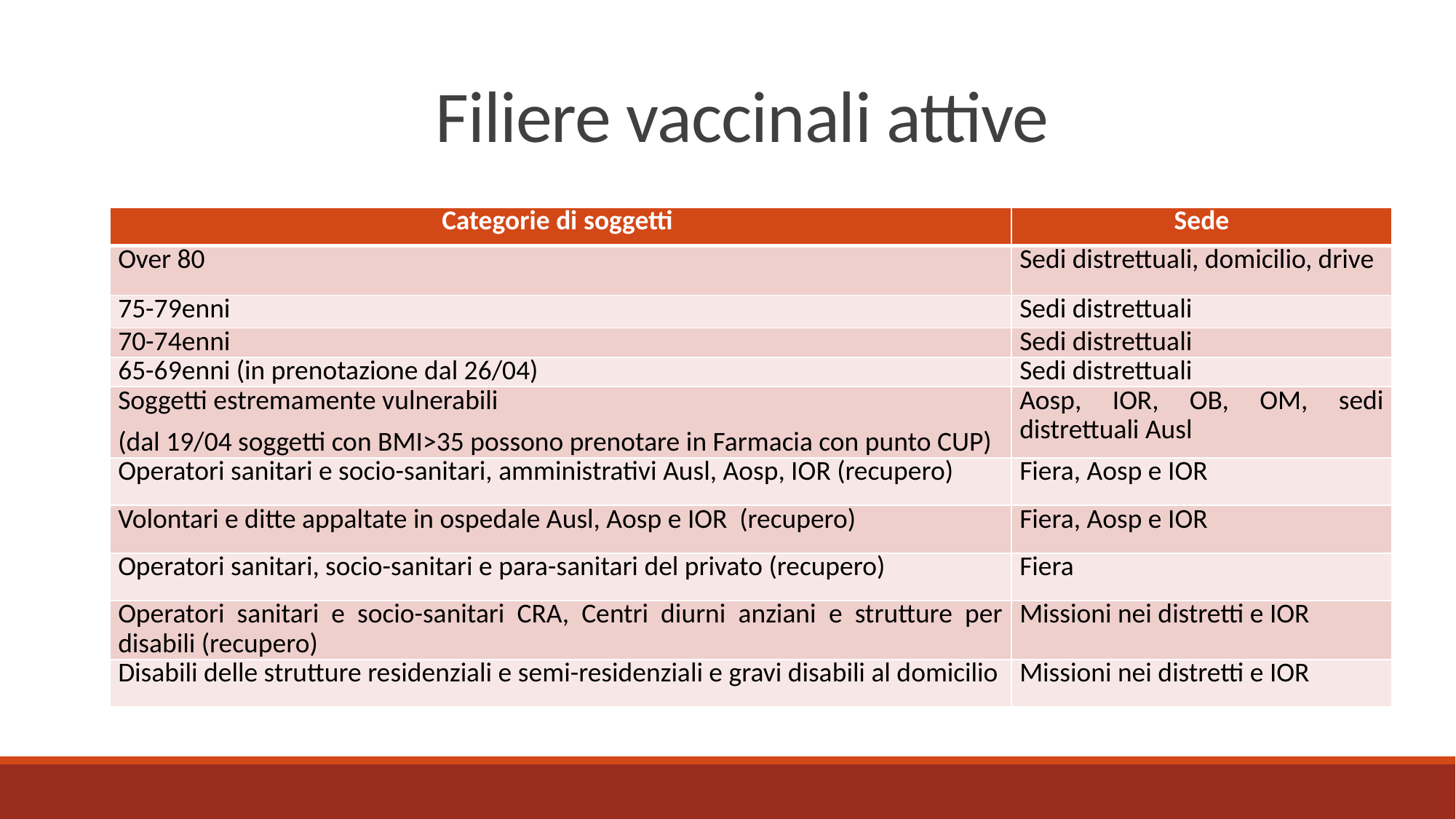

# Filiere vaccinali attive
| Categorie di soggetti | Sede |
| --- | --- |
| Over 80 | Sedi distrettuali, domicilio, drive |
| 75-79enni | Sedi distrettuali |
| 70-74enni | Sedi distrettuali |
| 65-69enni (in prenotazione dal 26/04) | Sedi distrettuali |
| Soggetti estremamente vulnerabili (dal 19/04 soggetti con BMI>35 possono prenotare in Farmacia con punto CUP) | Aosp, IOR, OB, OM, sedi distrettuali Ausl |
| Operatori sanitari e socio-sanitari, amministrativi Ausl, Aosp, IOR (recupero) | Fiera, Aosp e IOR |
| Volontari e ditte appaltate in ospedale Ausl, Aosp e IOR (recupero) | Fiera, Aosp e IOR |
| Operatori sanitari, socio-sanitari e para-sanitari del privato (recupero) | Fiera |
| Operatori sanitari e socio-sanitari CRA, Centri diurni anziani e strutture per disabili (recupero) | Missioni nei distretti e IOR |
| Disabili delle strutture residenziali e semi-residenziali e gravi disabili al domicilio | Missioni nei distretti e IOR |